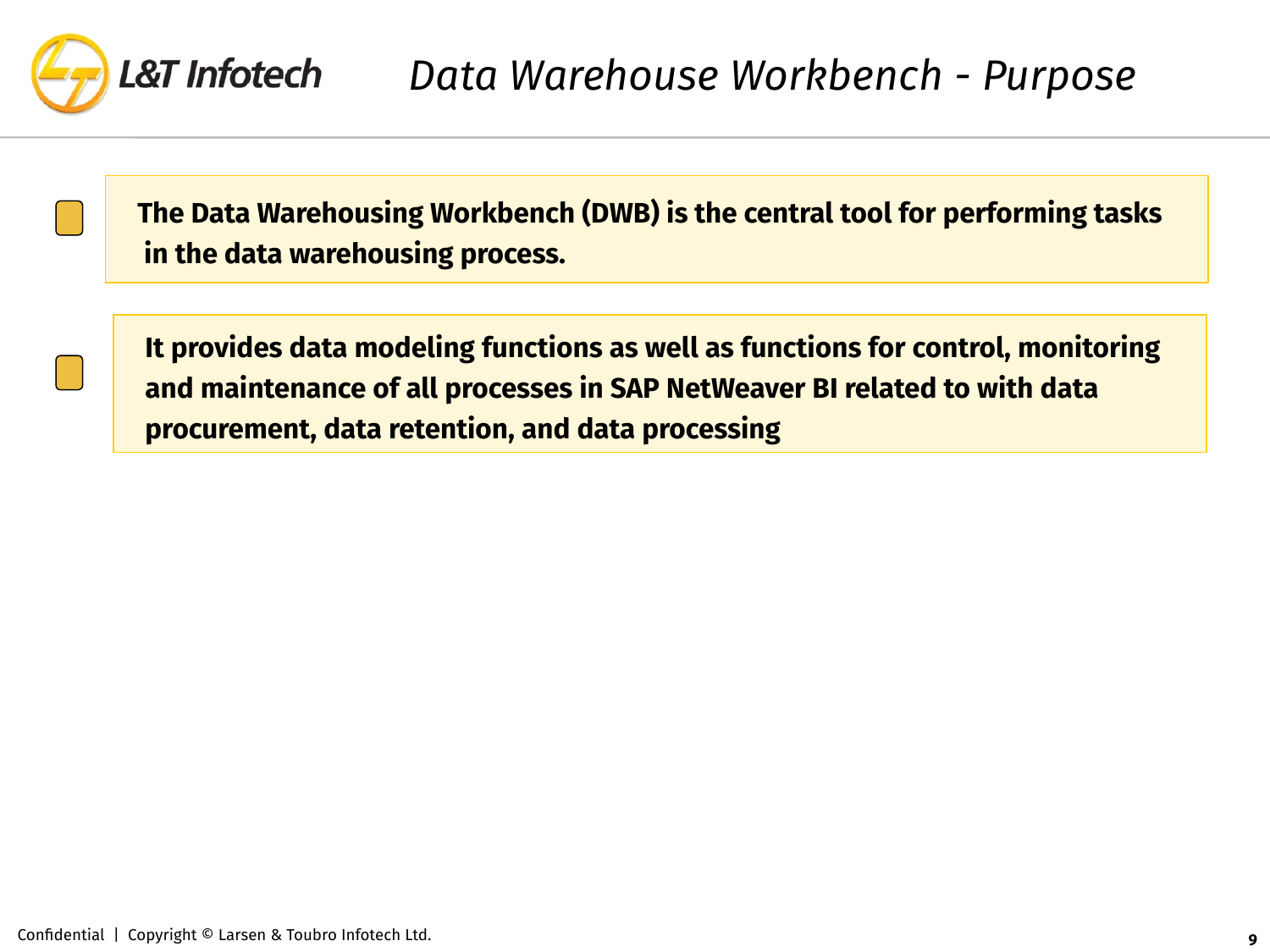

# Data Warehouse Workbench - Purpose
The Data Warehousing Workbench (DWB) is the central tool for performing tasks
 in the data warehousing process.

It provides data modeling functions as well as functions for control, monitoring
and maintenance of all processes in SAP NetWeaver BI related to with data
procurement, data retention, and data processing

Confidential  |  Copyright © Larsen & Toubro Infotech Ltd.
9